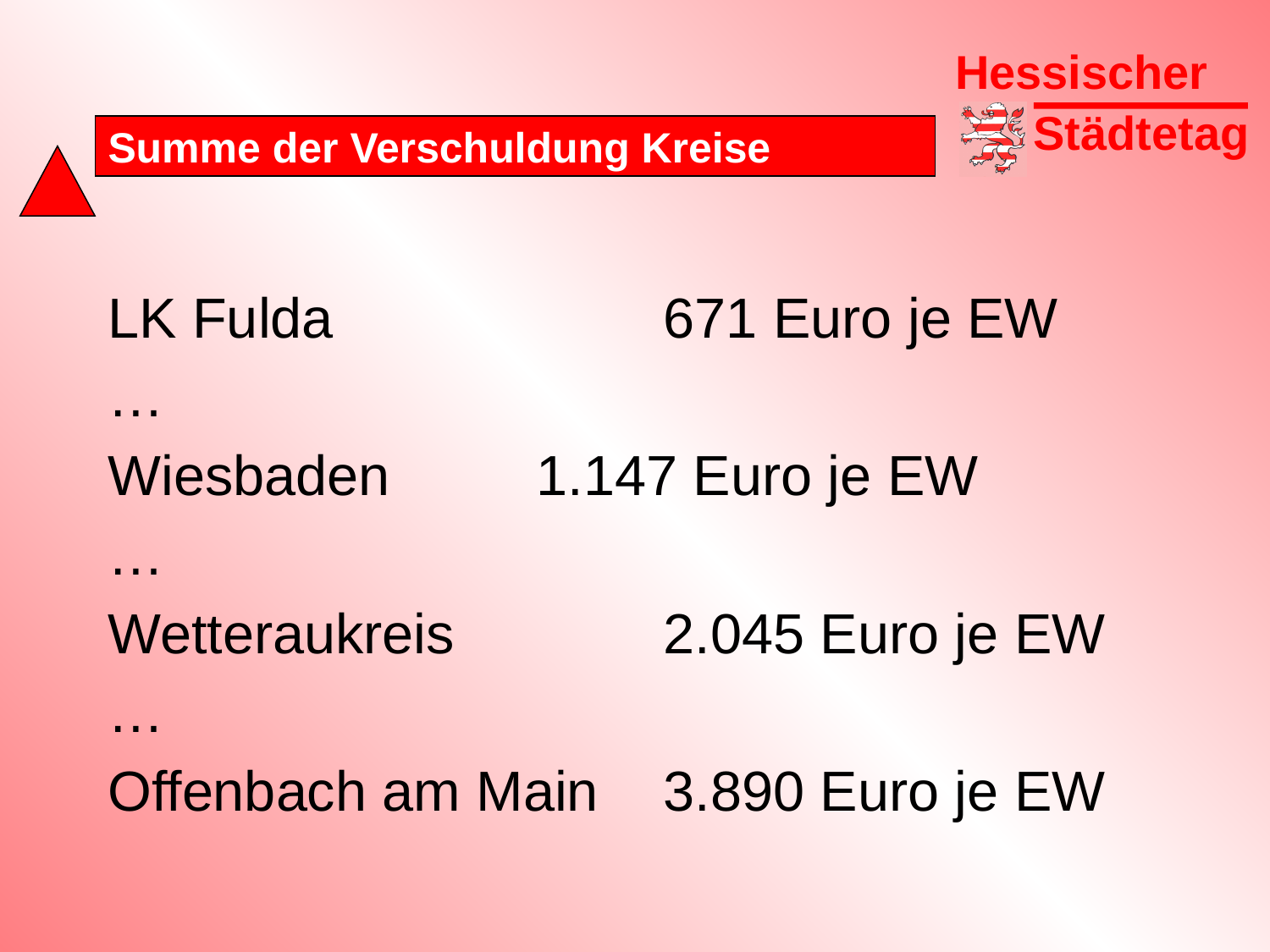

# Summe der Verschuldung Kreise
LK Fulda			671 Euro je EW
…
Wiesbaden		1.147 Euro je EW
…
Wetteraukreis		2.045 Euro je EW
…
Offenbach am Main	3.890 Euro je EW